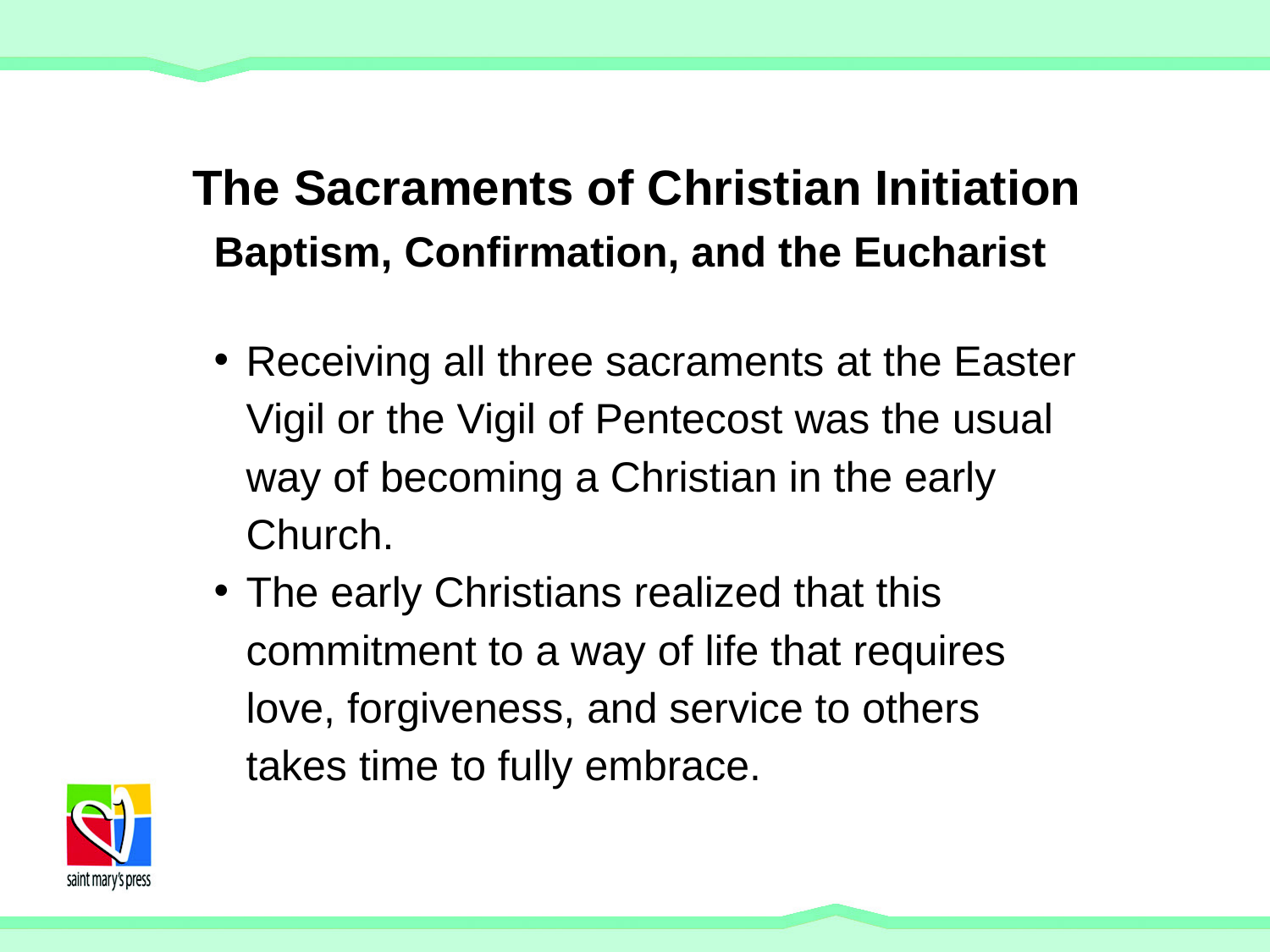

# The Sacraments of Christian Initiation
Baptism, Confirmation, and the Eucharist

Receiving all three sacraments at the Easter Vigil or the Vigil of Pentecost was the usual way of becoming a Christian in the early Church.
The early Christians realized that this commitment to a way of life that requires love, forgiveness, and service to others takes time to fully embrace.